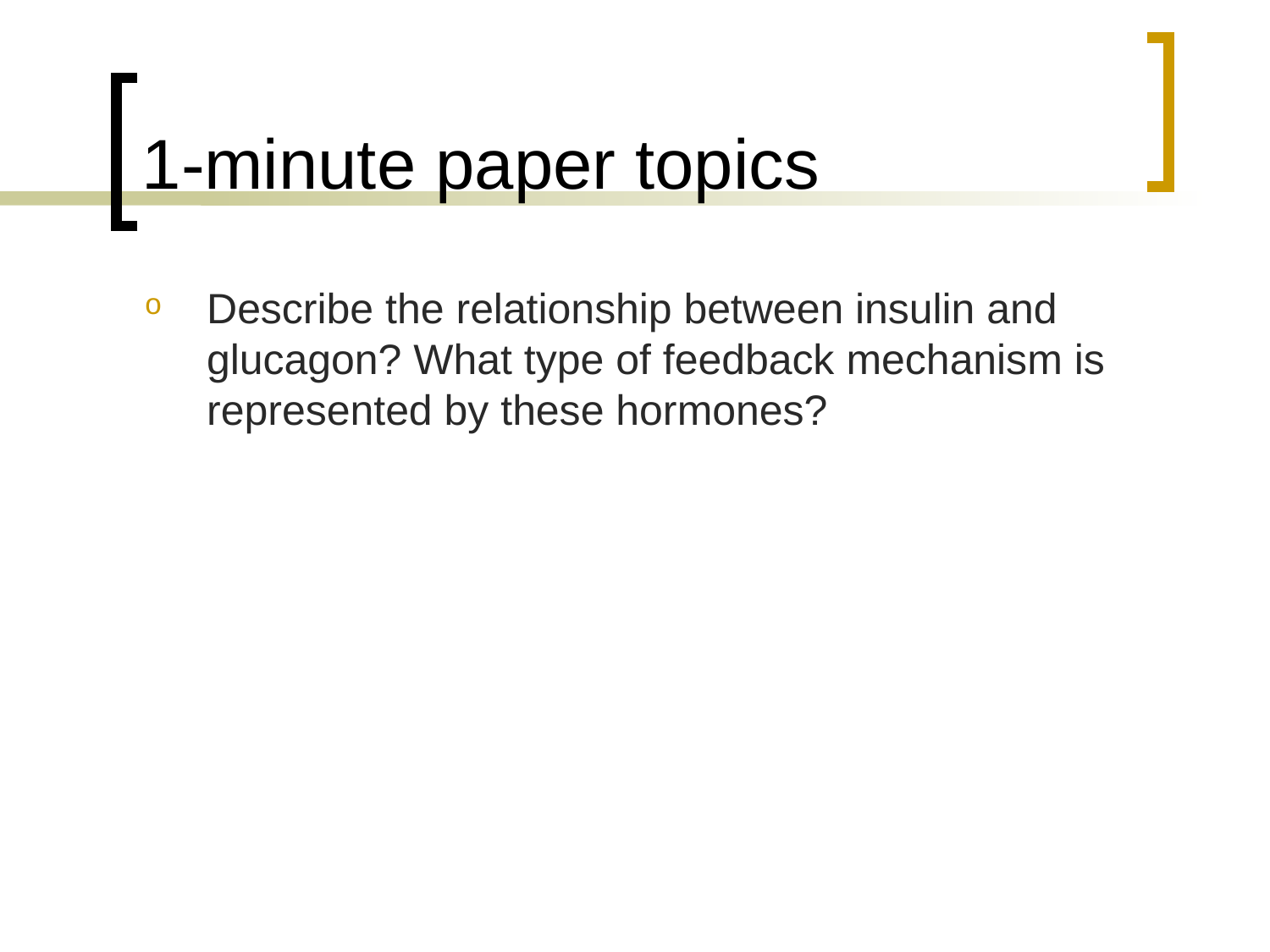

# 1-minute paper topics
Describe the relationship between insulin and glucagon? What type of feedback mechanism is represented by these hormones?